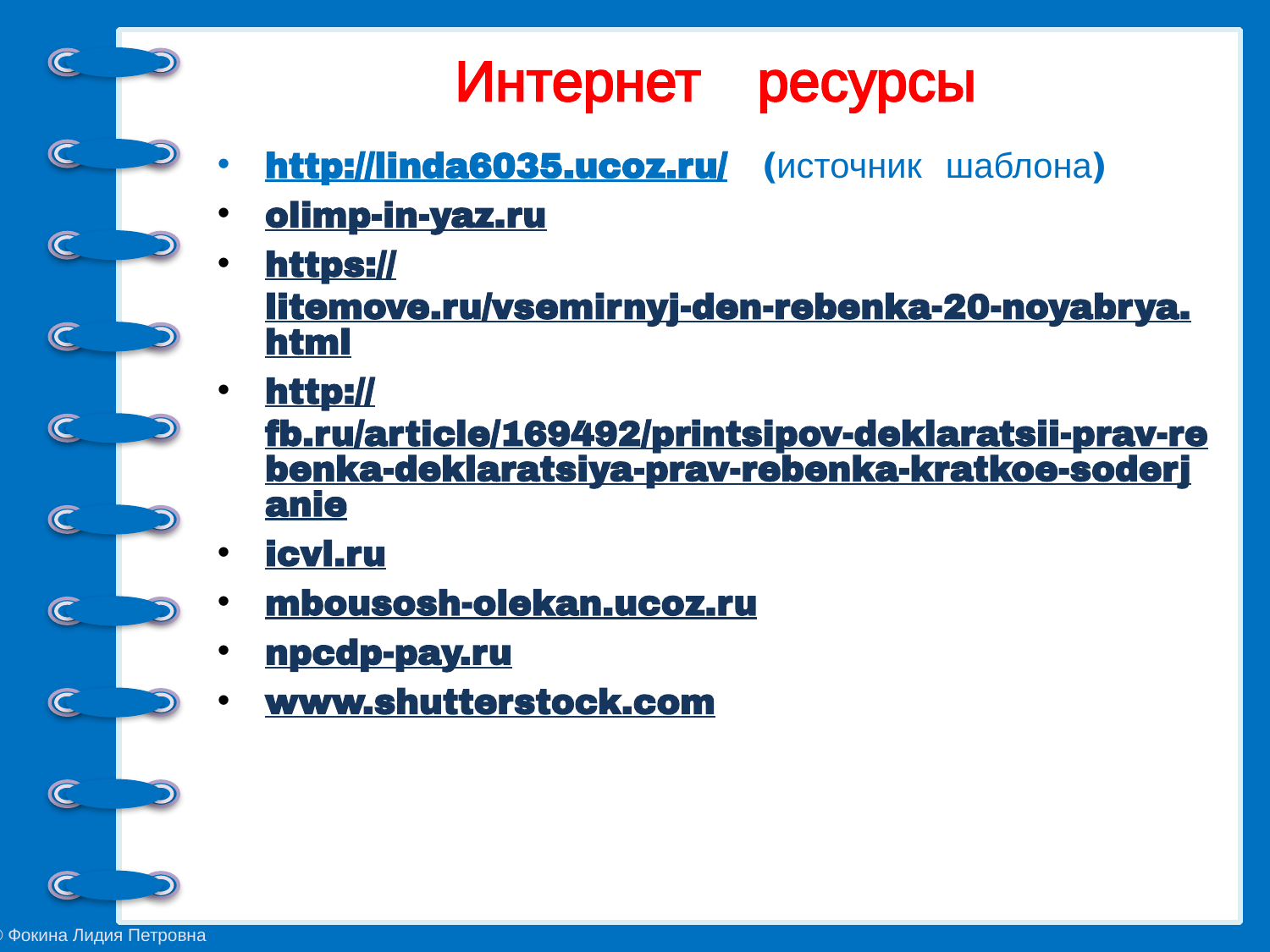

# Интернет   ресурсы
http://linda6035.ucoz.ru/   (источник  шаблона)
olimp-in-yaz.ru
https://litemove.ru/vsemirnyj-den-rebenka-20-noyabrya.html
http://fb.ru/article/169492/printsipov-deklaratsii-prav-rebenka-deklaratsiya-prav-rebenka-kratkoe-soderjanie
icvl.ru
mbousosh-olekan.ucoz.ru
npcdp-pay.ru
www.shutterstock.com